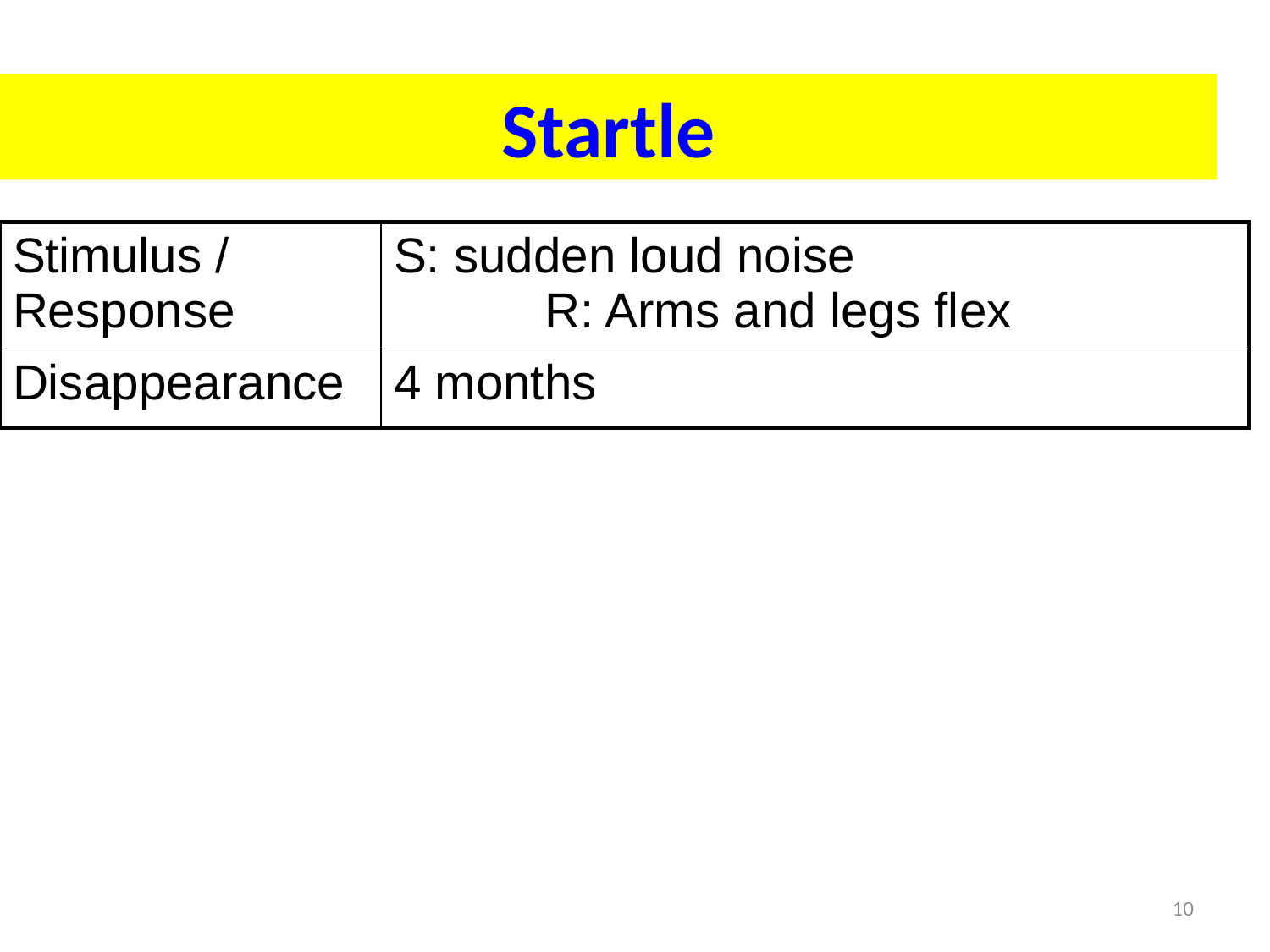

# Startle

| Stimulus / Response | S: sudden loud noise R: Arms and legs flex |
| --- | --- |
| Disappearance | 4 months |

10